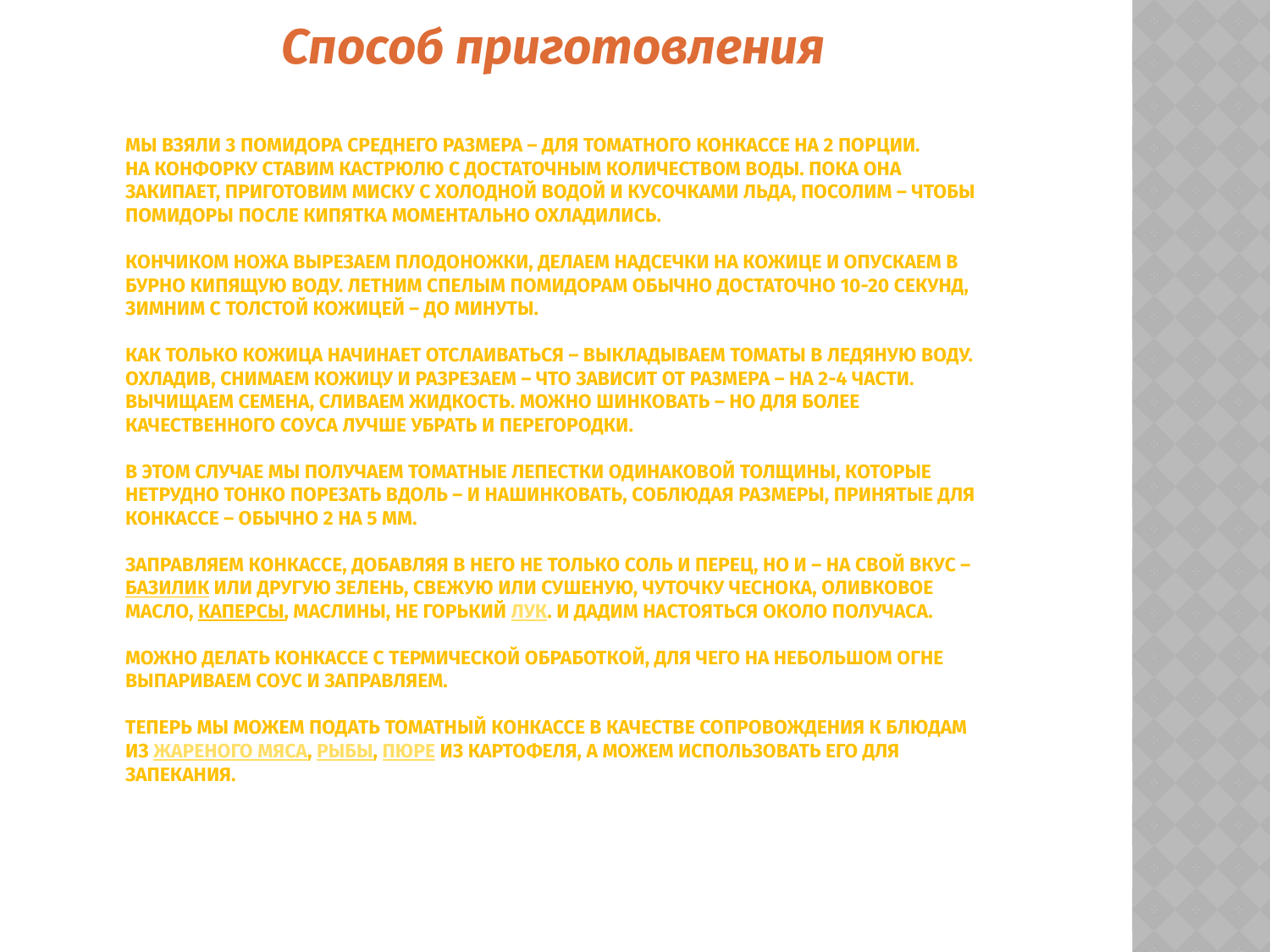

Способ приготовления

# Мы взяли 3 помидора среднего размера – для томатного конкассе на 2 порции. На конфорку ставим кастрюлю с достаточным количеством воды. Пока она закипает, приготовим миску с холодной водой и кусочками льда, посолим – чтобы помидоры после кипятка моментально охладились. Кончиком ножа вырезаем плодоножки, делаем надсечки на кожице и опускаем в бурно кипящую воду. Летним спелым помидорам обычно достаточно 10-20 секунд, зимним с толстой кожицей – до минуты. Как только кожица начинает отслаиваться – выкладываем томаты в ледяную воду. Охладив, снимаем кожицу и разрезаем – что зависит от размера – на 2-4 части. Вычищаем семена, сливаем жидкость. Можно шинковать – но для более качественного соуса лучше убрать и перегородки. В этом случае мы получаем томатные лепестки одинаковой толщины, которые нетрудно тонко порезать вдоль – и нашинковать, соблюдая размеры, принятые для конкассе – обычно 2 на 5 мм. Заправляем конкассе, добавляя в него не только соль и перец, но и – на свой вкус – базилик или другую зелень, свежую или сушеную, чуточку чеснока, оливковое масло, каперсы, маслины, не горький лук. И дадим настояться около получаса. Можно делать конкассе с термической обработкой, для чего на небольшом огне выпариваем соус и заправляем. Теперь мы можем подать томатный конкассе в качестве сопровождения к блюдам из жареного мяса, рыбы, пюре из картофеля, а можем использовать его для запекания.